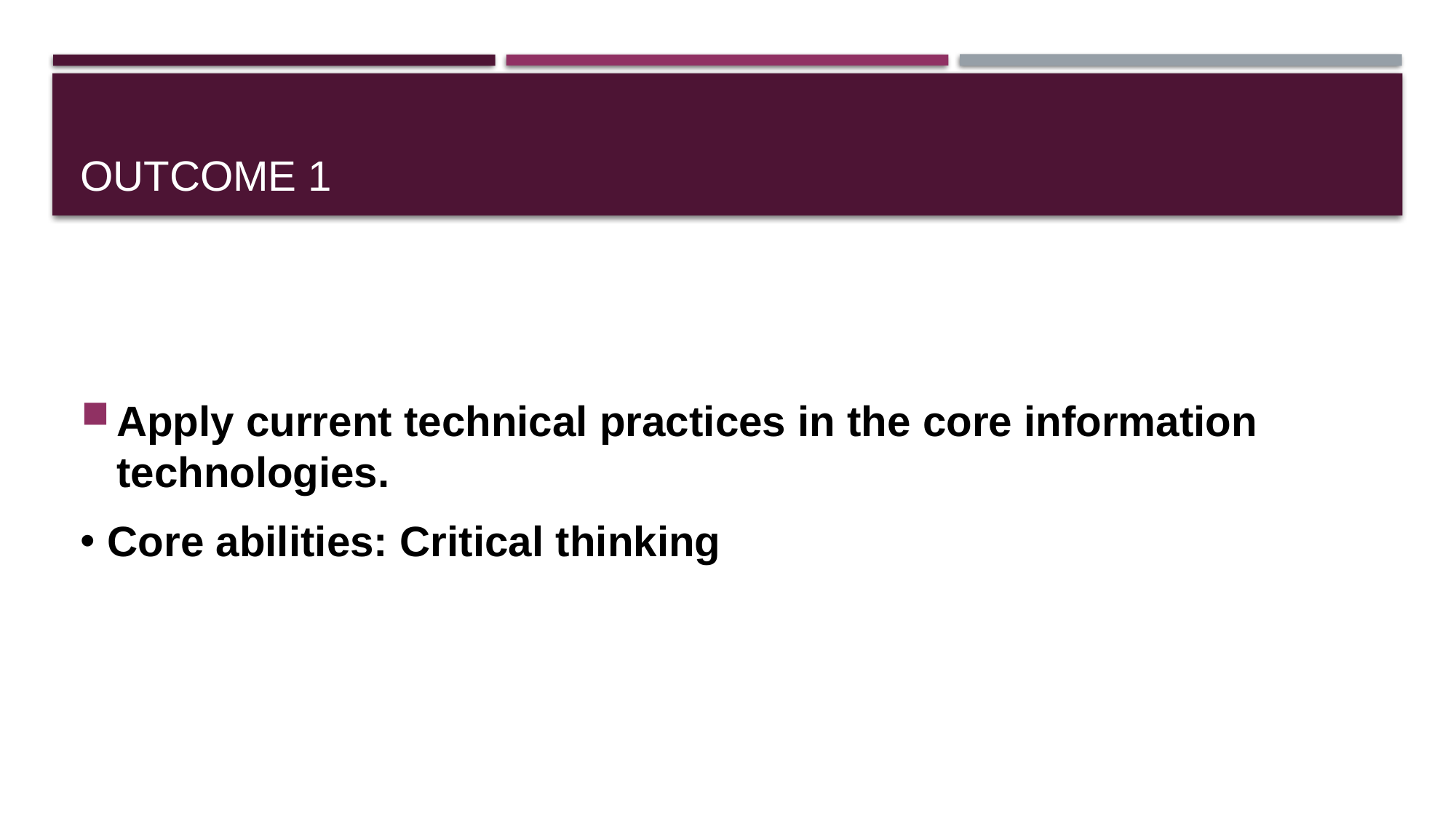

# Outcome 1
Apply current technical practices in the core information technologies.
Core abilities: Critical thinking